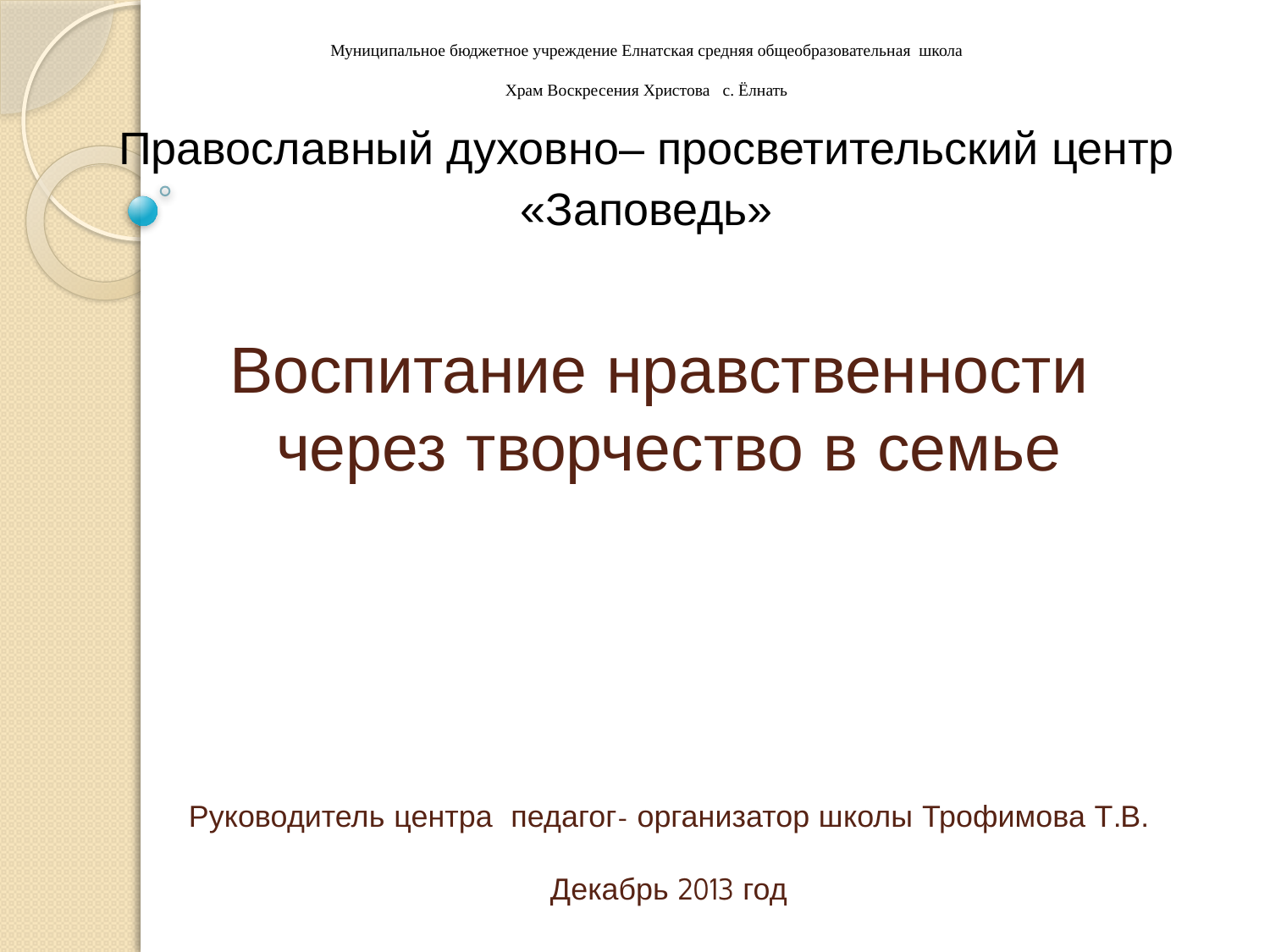

Муниципальное бюджетное учреждение Елнатская средняя общеобразовательная  школа

Храм Воскресения Христова   с. Ёлнать

Православный духовно– просветительский центр
«Заповедь»

# Воспитание нравственности через творчество в семье Руководитель центра  педагог- организатор школы Трофимова Т.В. Декабрь 2013 год